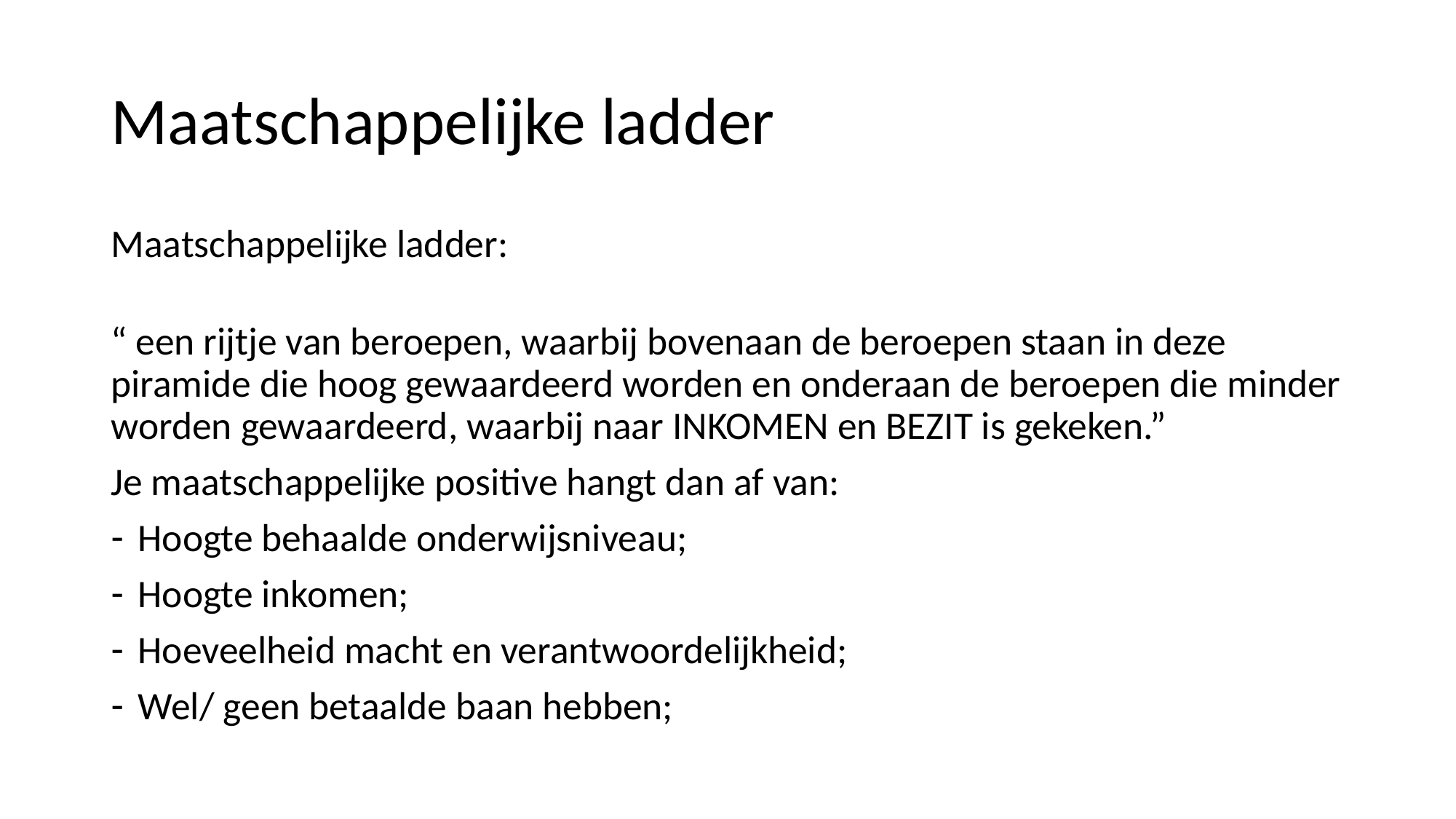

# Maatschappelijke ladder
Maatschappelijke ladder:
“ een rijtje van beroepen, waarbij bovenaan de beroepen staan in deze piramide die hoog gewaardeerd worden en onderaan de beroepen die minder worden gewaardeerd, waarbij naar INKOMEN en BEZIT is gekeken.”
Je maatschappelijke positive hangt dan af van:
Hoogte behaalde onderwijsniveau;
Hoogte inkomen;
Hoeveelheid macht en verantwoordelijkheid;
Wel/ geen betaalde baan hebben;